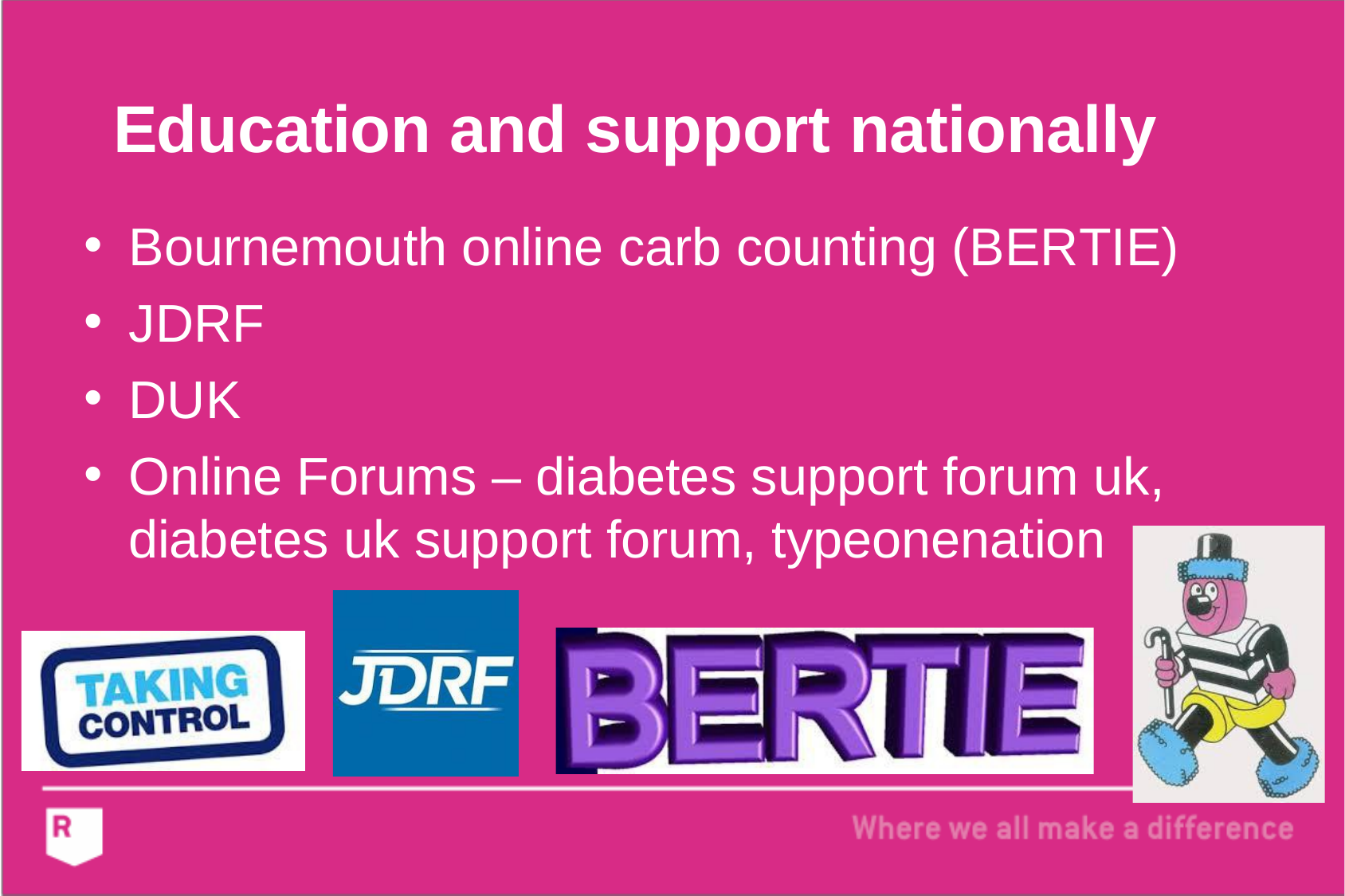

# Education and support nationally
Bournemouth online carb counting (BERTIE)

JDRF

DUK

Online Forums – diabetes support forum uk,
diabetes uk support forum, typeonenation